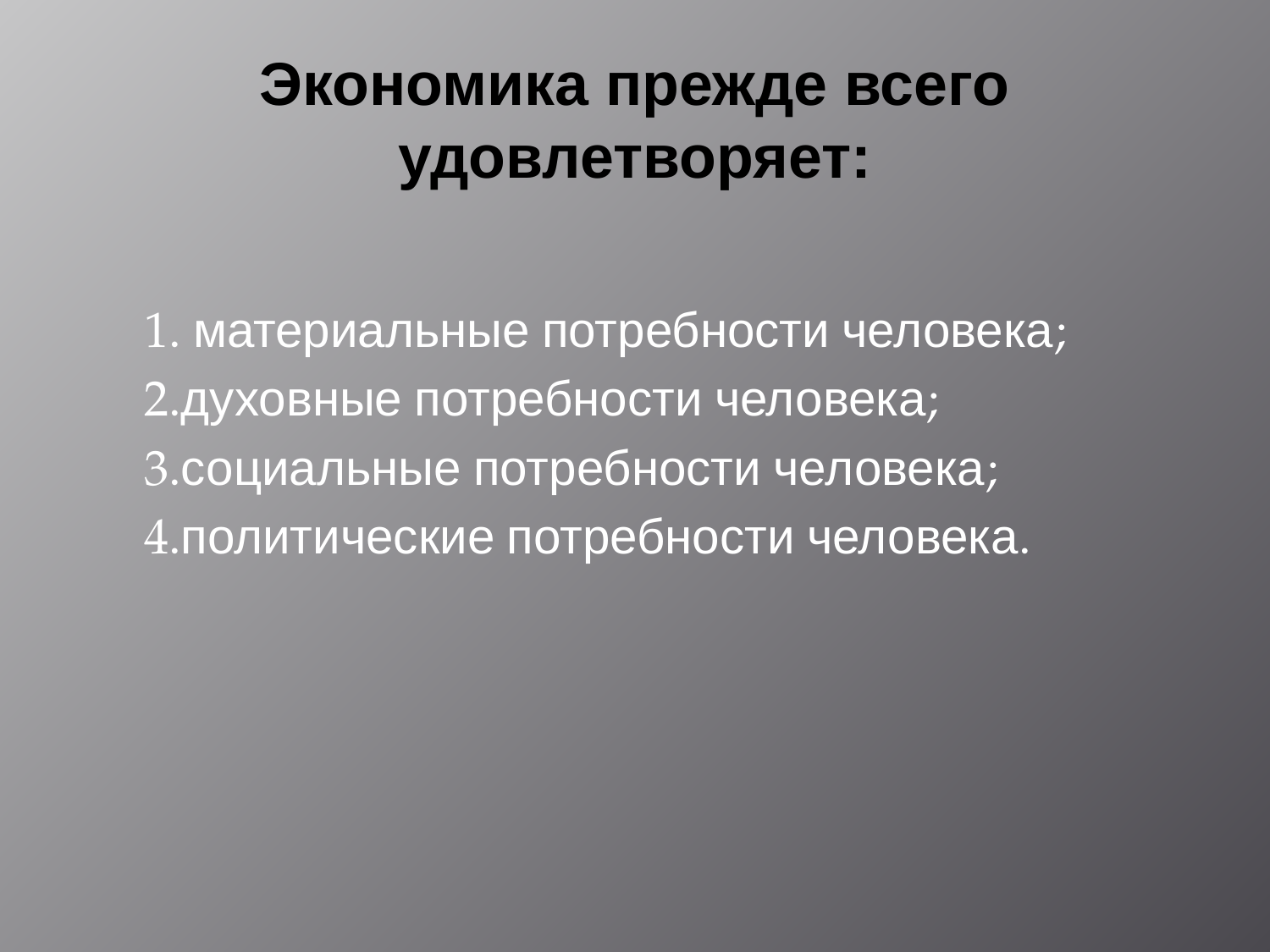

# Экономика прежде всего удовлетворяет:

    1. материальные потребности человека;
    2.духовные потребности человека;
    3.социальные потребности человека;
    4.политические потребности человека.